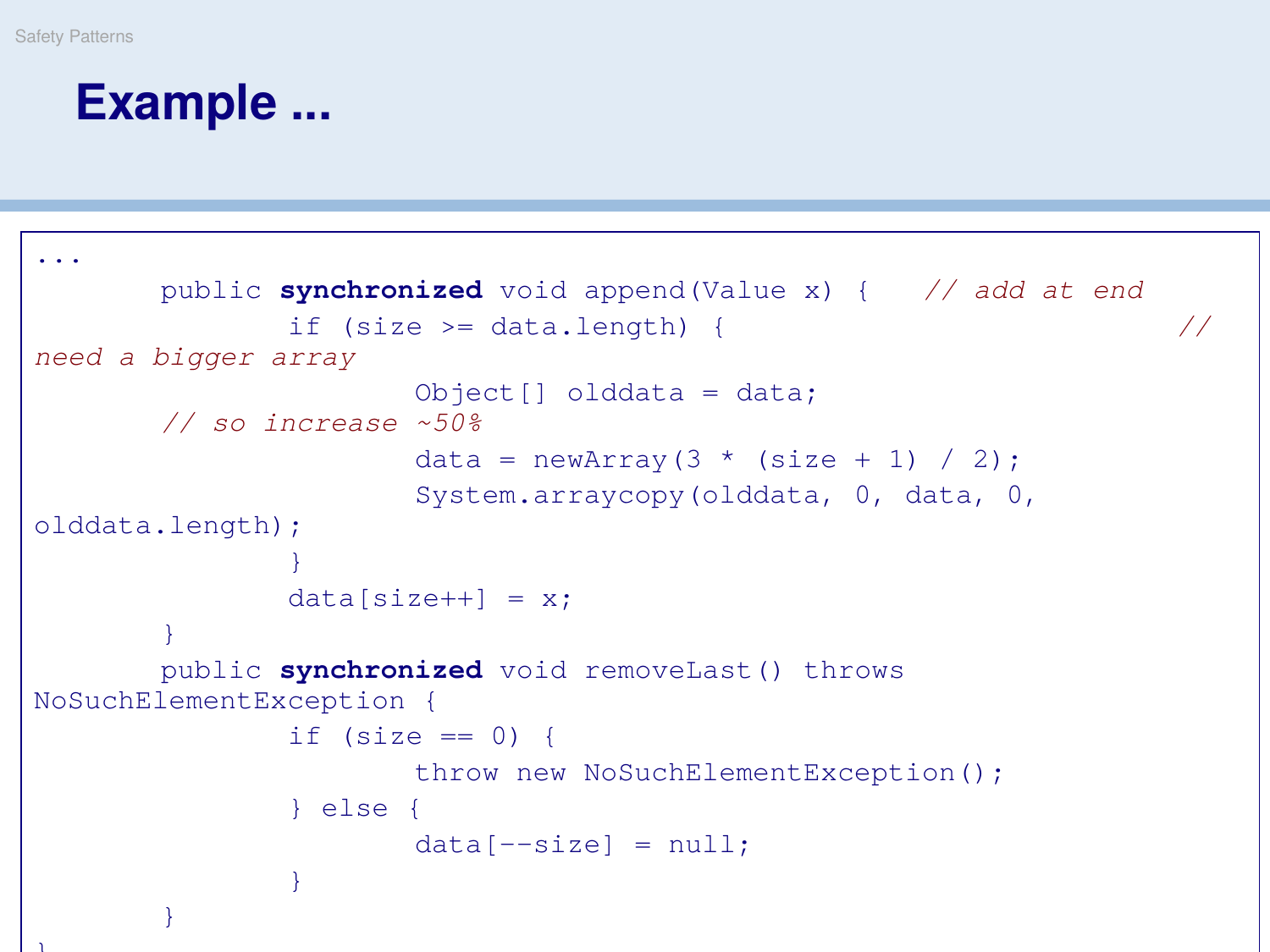

Safety Patterns
# Example ...
...
	public synchronized void append(Value x) { 	// add at end
		if (size >= data.length) { 				// need a bigger array
			Object[] olddata = data;				// so increase ~50%
			data = newArray(3 * (size + 1) / 2);
			System.arraycopy(olddata, 0, data, 0, olddata.length);
		}
		data[size++] = x;
	}
	public synchronized void removeLast() throws NoSuchElementException {
		if (size == 0) {
			throw new NoSuchElementException();
		} else {
			data[--size] = null;
		}
	}
}
© Oscar Nierstrasz
19